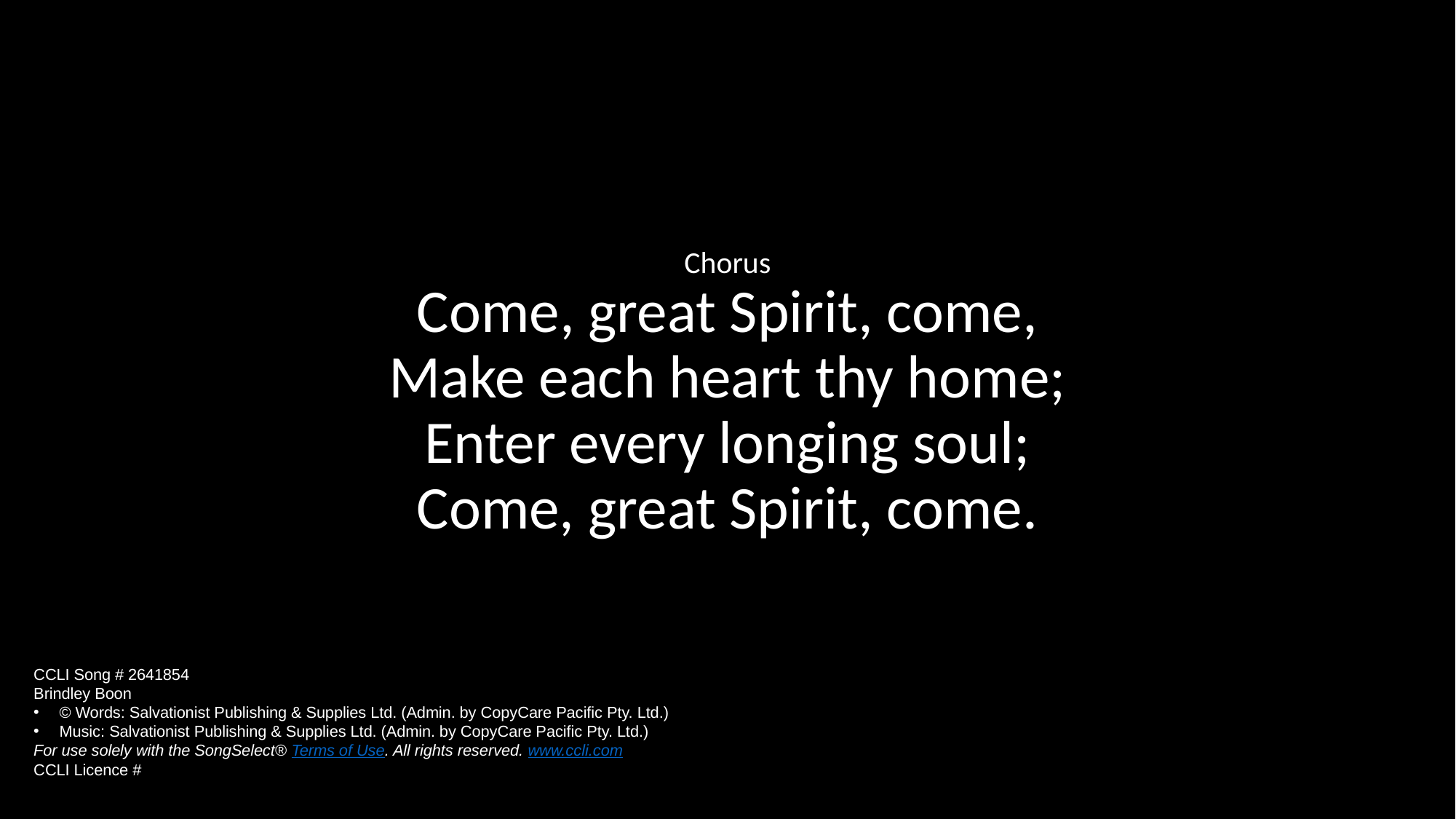

Chorus
Come, great Spirit, come,
Make each heart thy home;
Enter every longing soul;
Come, great Spirit, come.
CCLI Song # 2641854
Brindley Boon
© Words: Salvationist Publishing & Supplies Ltd. (Admin. by CopyCare Pacific Pty. Ltd.)
Music: Salvationist Publishing & Supplies Ltd. (Admin. by CopyCare Pacific Pty. Ltd.)
For use solely with the SongSelect® Terms of Use. All rights reserved. www.ccli.com
CCLI Licence #